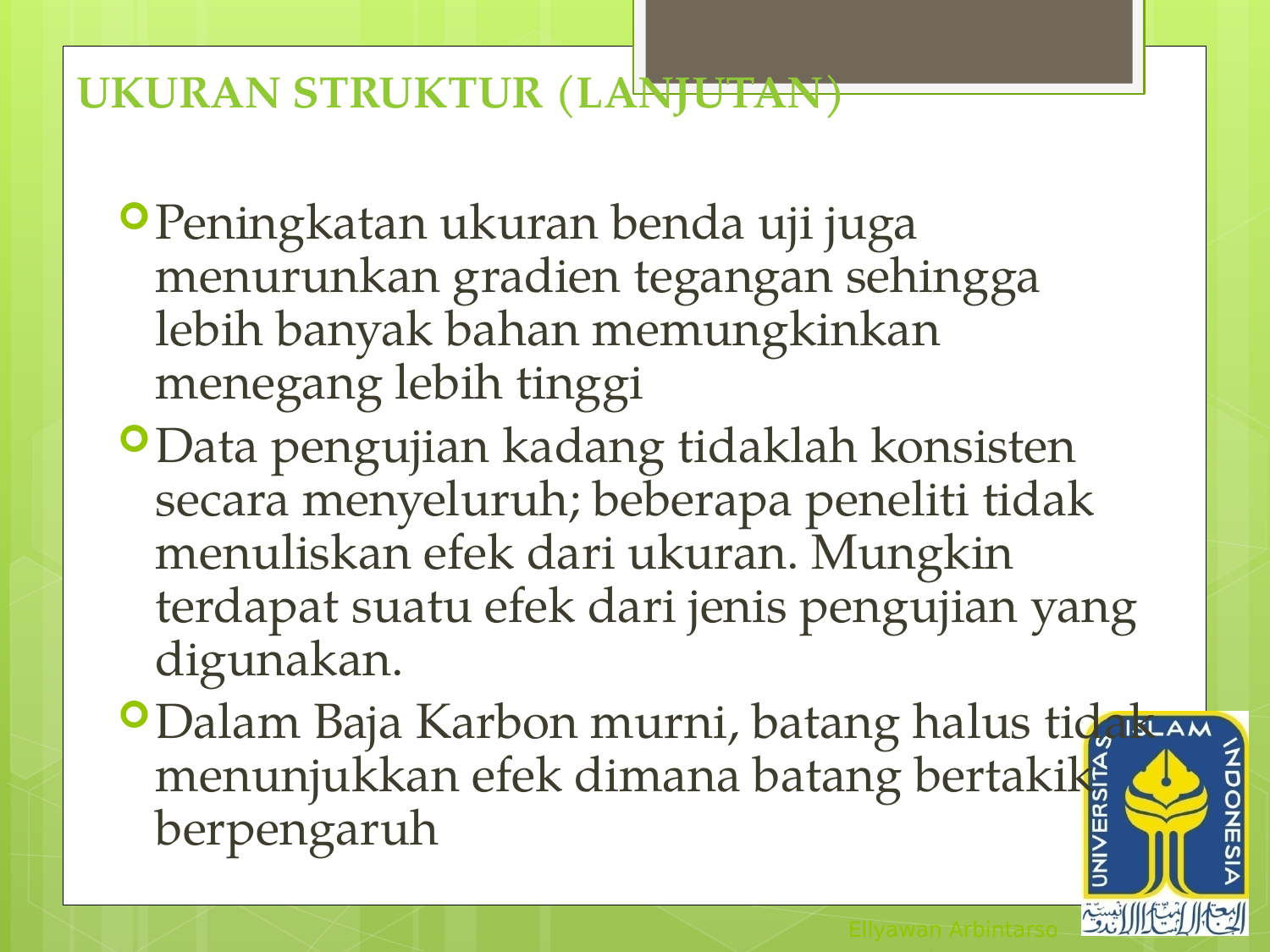

# Ukuran Struktur (lanjutan)
Peningkatan ukuran benda uji juga menurunkan gradien tegangan sehingga lebih banyak bahan memungkinkan menegang lebih tinggi
Data pengujian kadang tidaklah konsisten secara menyeluruh; beberapa peneliti tidak menuliskan efek dari ukuran. Mungkin terdapat suatu efek dari jenis pengujian yang digunakan.
Dalam Baja Karbon murni, batang halus tidak menunjukkan efek dimana batang bertakik berpengaruh
Ellyawan Arbintarso